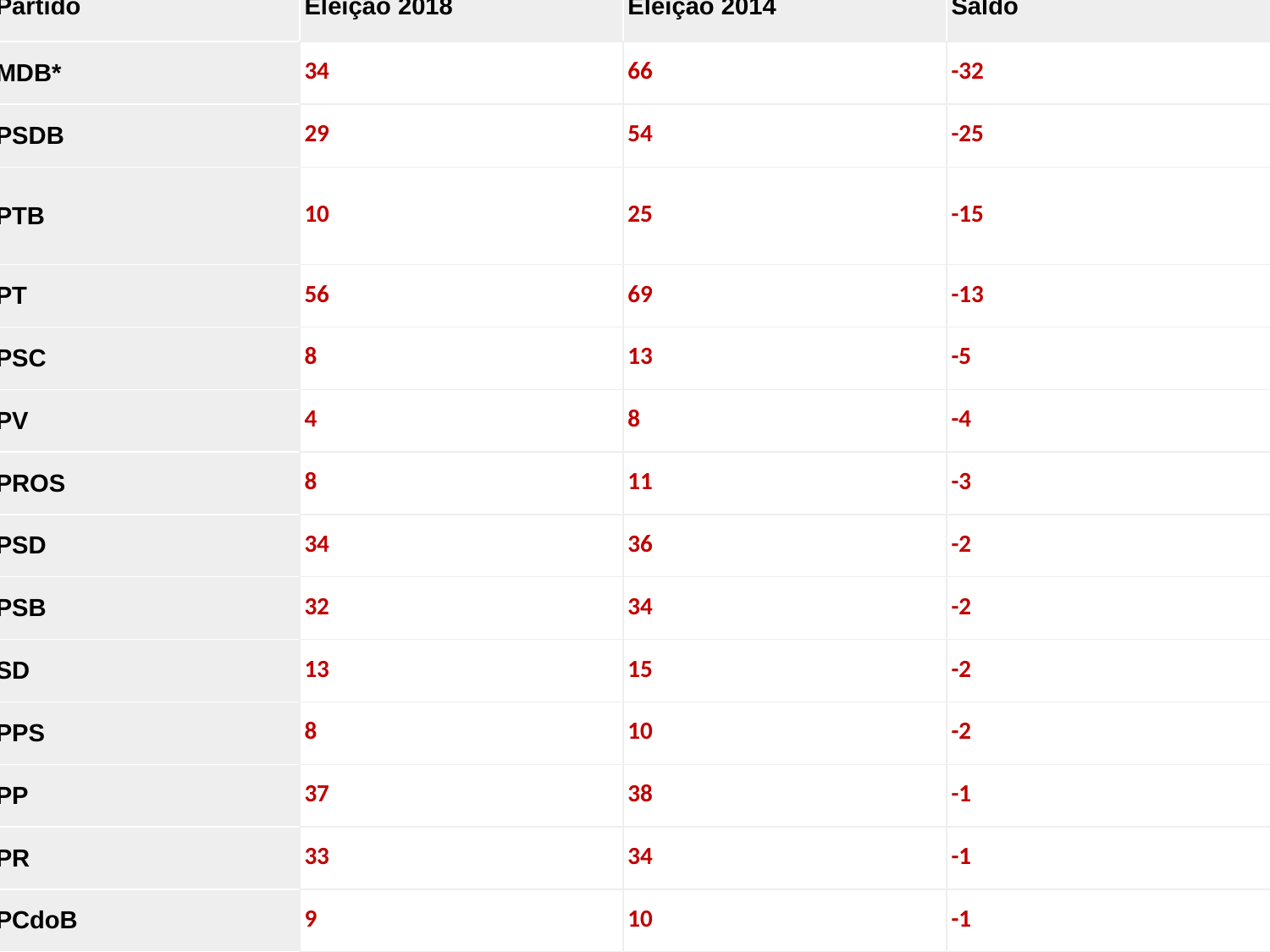

| Partido | Eleição 2018 | Eleição 2014 | Saldo |
| --- | --- | --- | --- |
| MDB\* | 34 | 66 | -32 |
| PSDB | 29 | 54 | -25 |
| PTB | 10 | 25 | -15 |
| PT | 56 | 69 | -13 |
| PSC | 8 | 13 | -5 |
| PV | 4 | 8 | -4 |
| PROS | 8 | 11 | -3 |
| PSD | 34 | 36 | -2 |
| PSB | 32 | 34 | -2 |
| SD | 13 | 15 | -2 |
| PPS | 8 | 10 | -2 |
| PP | 37 | 38 | -1 |
| PR | 33 | 34 | -1 |
| PCdoB | 9 | 10 | -1 |

#